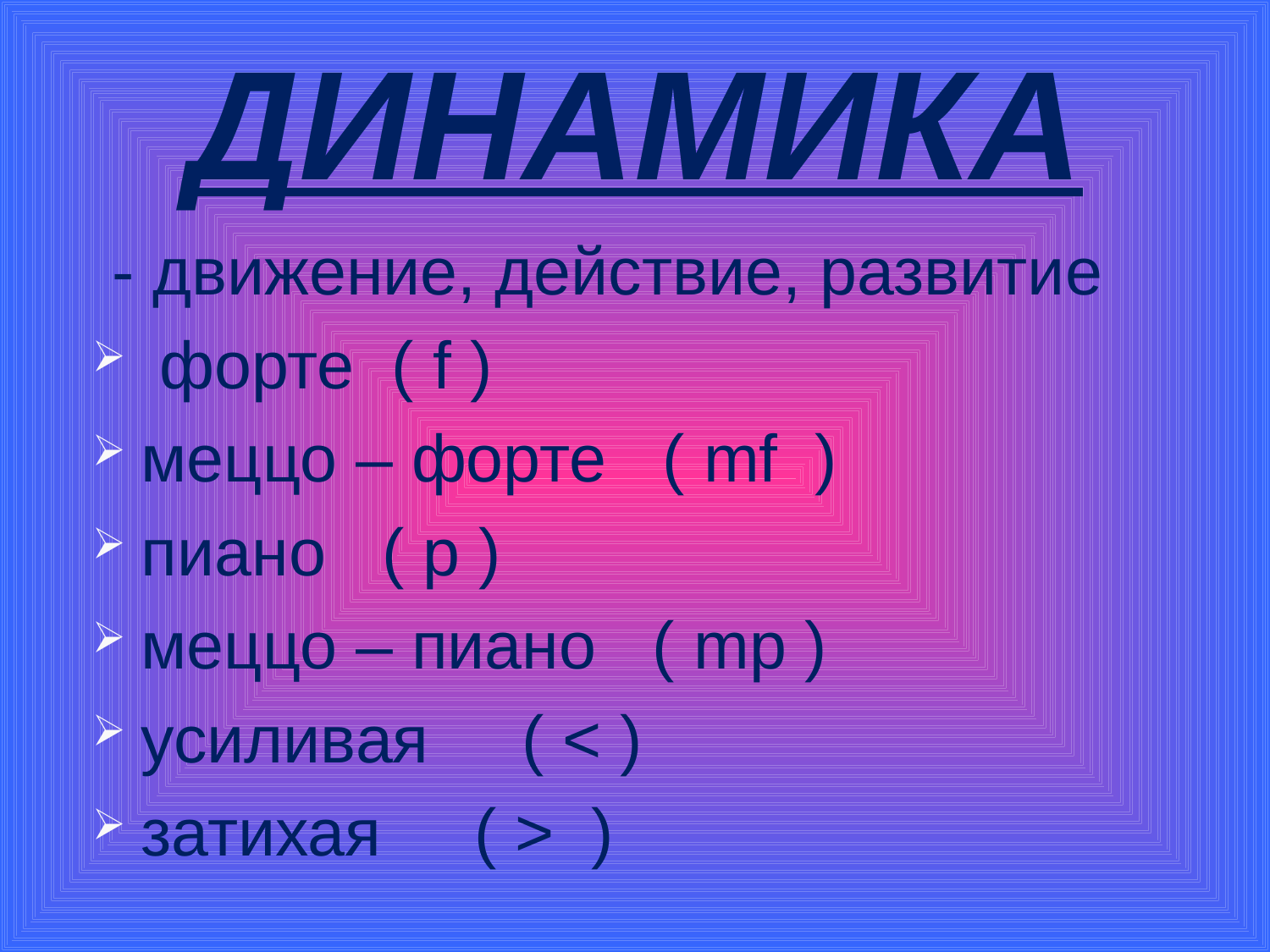

# ДИНАМИКА
  - движение, действие, развитие
 форте  ( f )
меццо – форте   ( mf  )
пиано   ( p )
меццо – пиано   ( mp )
усиливая     ( < )
затихая     ( >  )